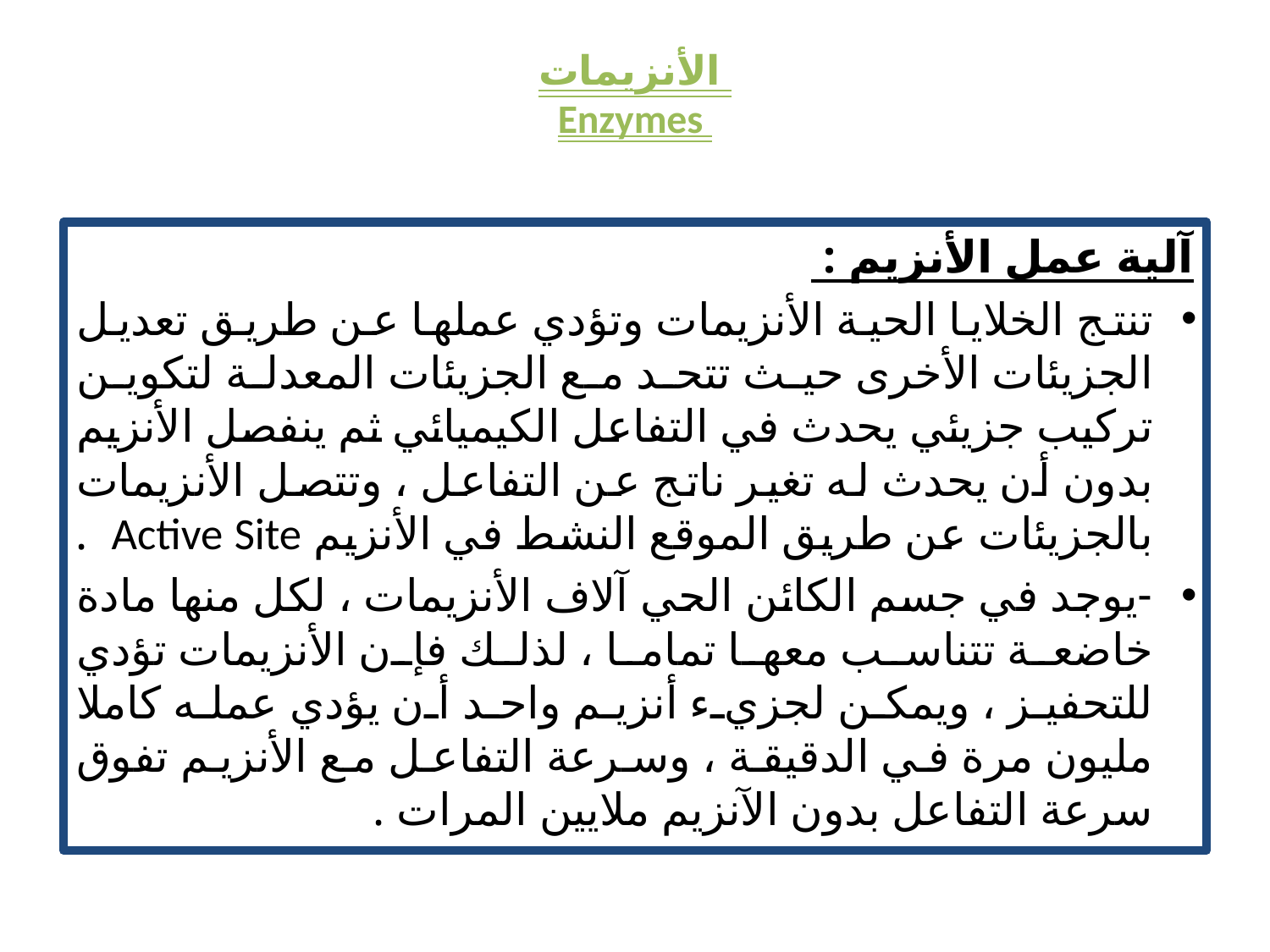

# الأنزيمات Enzymes
آلية عمل الأنزيم :
تنتج الخلايا الحية الأنزيمات وتؤدي عملها عن طريق تعديل الجزيئات الأخرى حيث تتحد مع الجزيئات المعدلة لتكوين تركيب جزيئي يحدث في التفاعل الكيميائي ثم ينفصل الأنزيم بدون أن يحدث له تغير ناتج عن التفاعل ، وتتصل الأنزيمات بالجزيئات عن طريق الموقع النشط في الأنزيم Active Site  .
-يوجد في جسم الكائن الحي آلاف الأنزيمات ، لكل منها مادة خاضعة تتناسب معها تماما ، لذلك فإن الأنزيمات تؤدي للتحفيز ، ويمكن لجزيء أنزيم واحد أن يؤدي عمله كاملا مليون مرة في الدقيقة ، وسرعة التفاعل مع الأنزيم تفوق سرعة التفاعل بدون الآنزيم ملايين المرات .